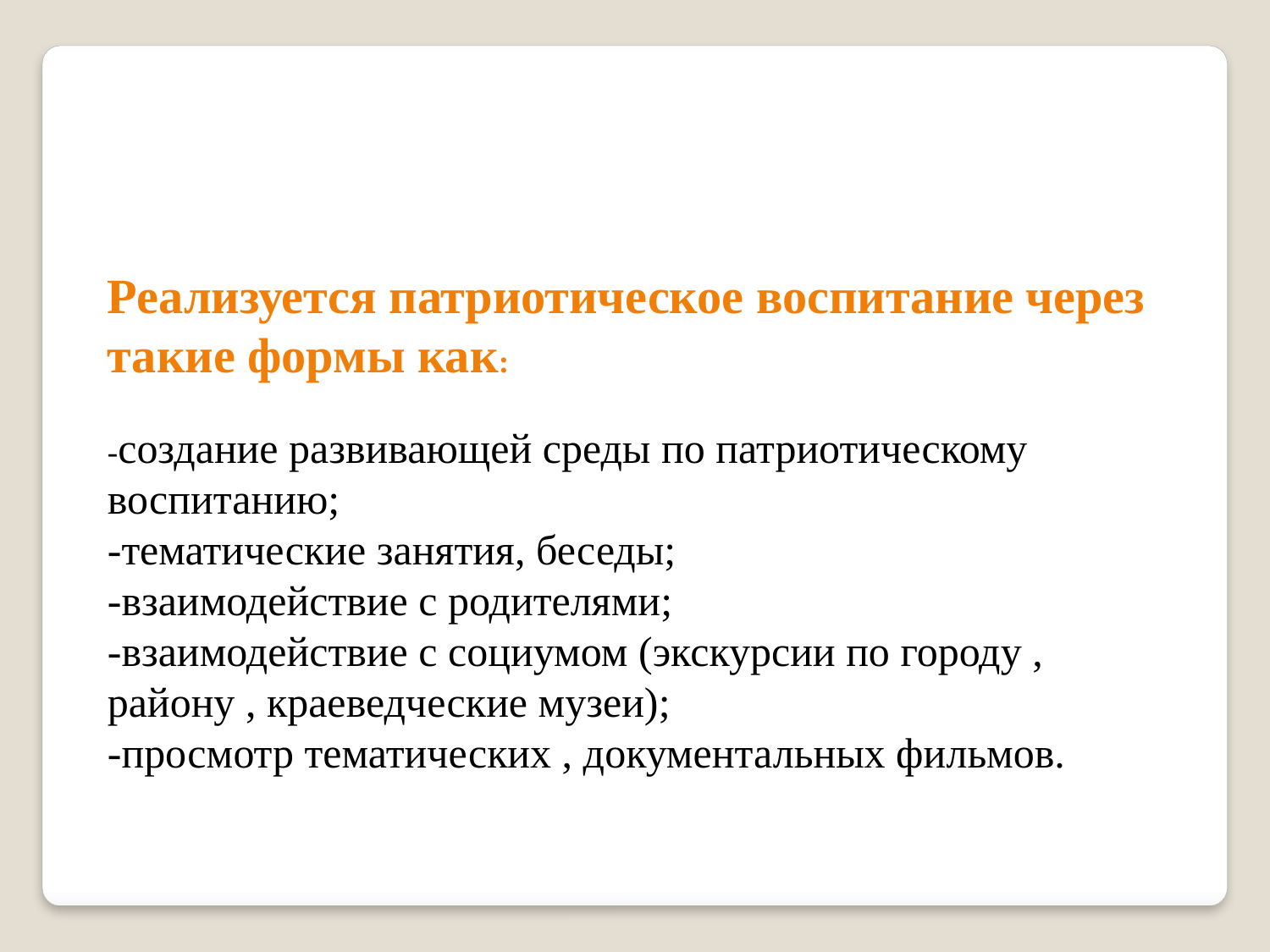

Реализуется патриотическое воспитание через такие формы как:
-создание развивающей среды по патриотическому воспитанию;
-тематические занятия, беседы;
-взаимодействие с родителями;
-взаимодействие с социумом (экскурсии по городу , району , краеведческие музеи);
-просмотр тематических , документальных фильмов.